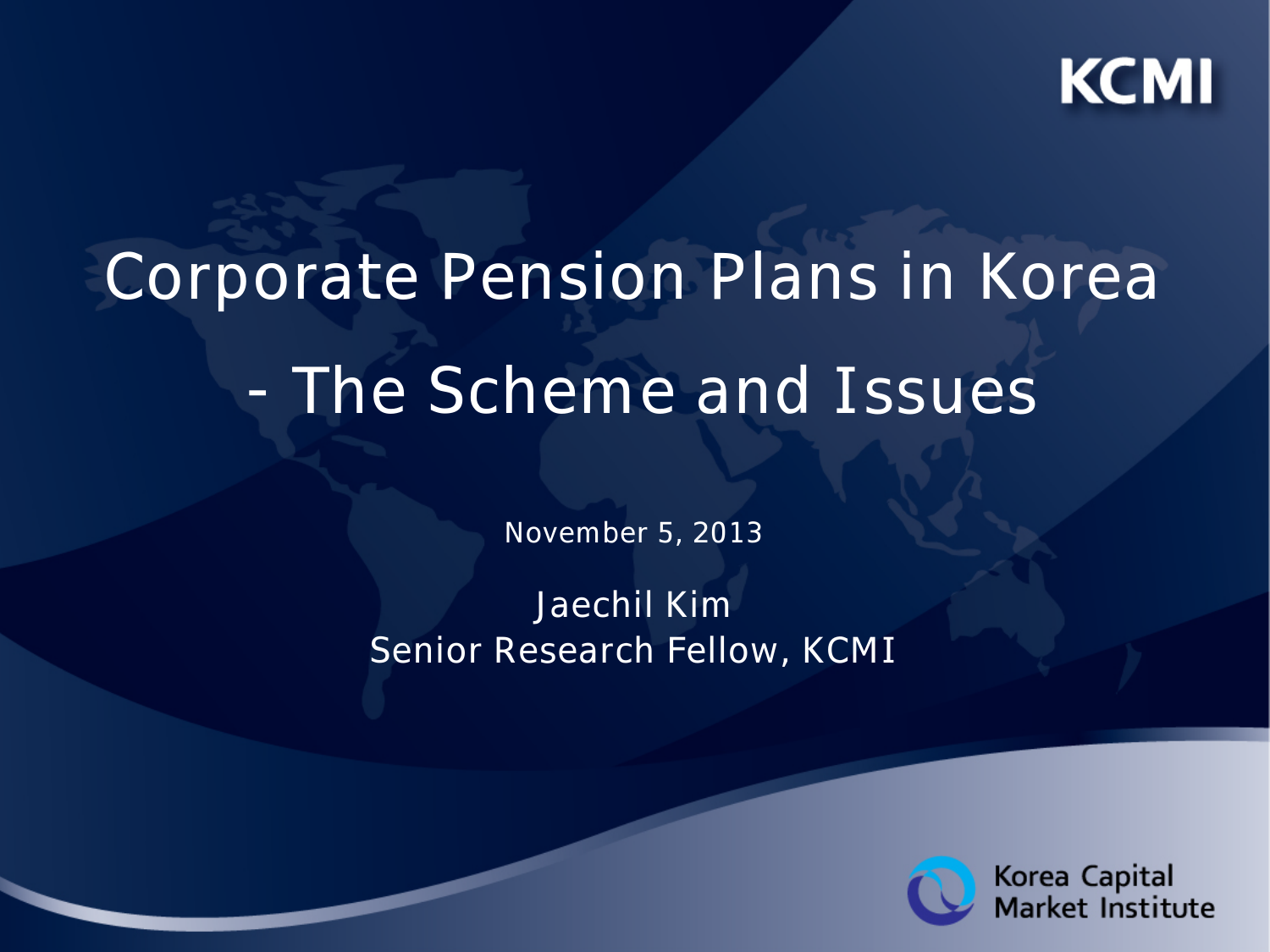

# Corporate Pension Plans in Korea - The Scheme and Issues
November 5, 2013

 Jaechil Kim
Senior Research Fellow, KCMI